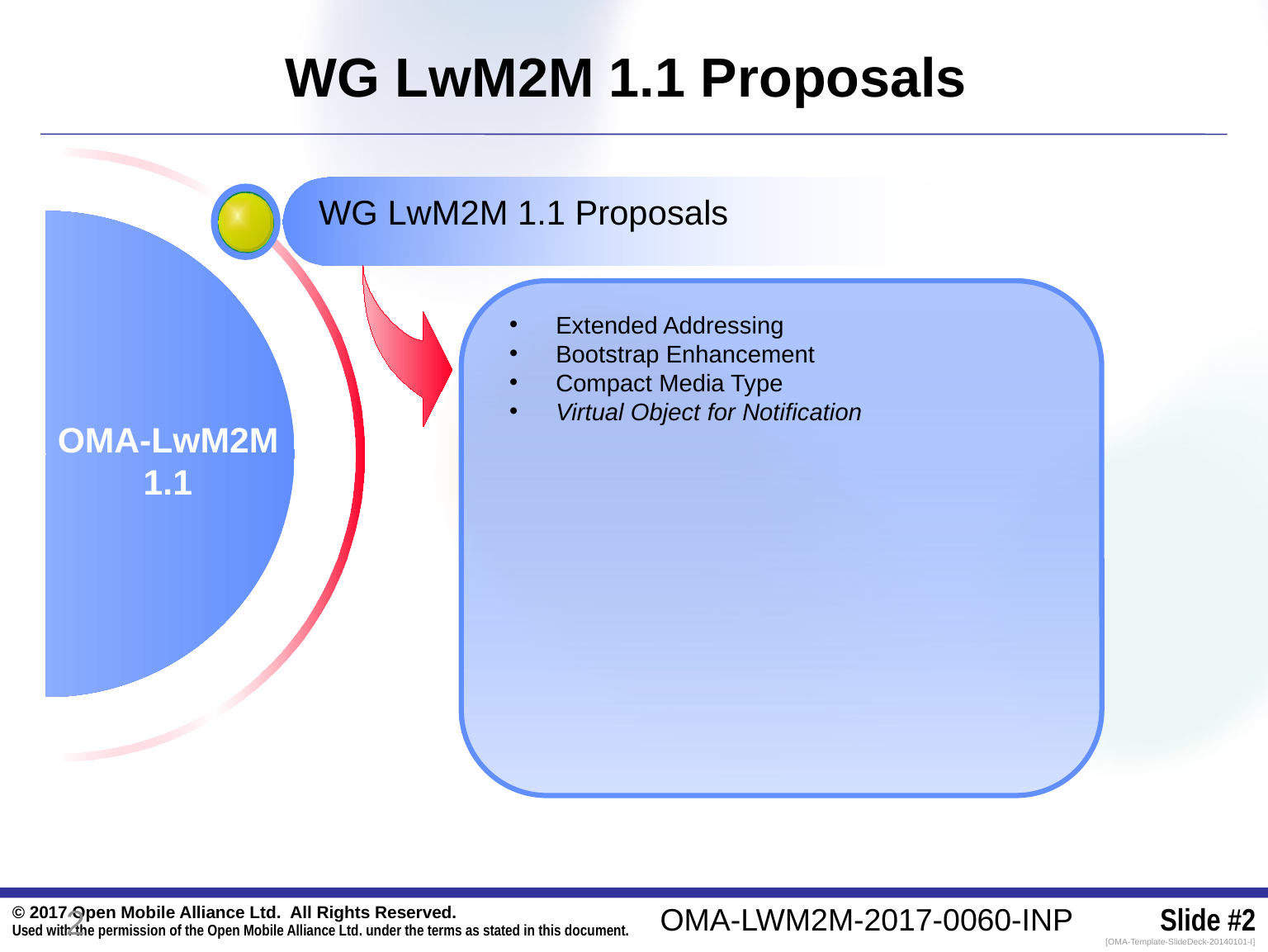

# WG LwM2M 1.1 Proposals

WG LwM2M 1.1 Proposals

Extended Addressing
Bootstrap Enhancement
Compact Media Type
Virtual Object for Notification
OMA-LwM2M
1.1

2